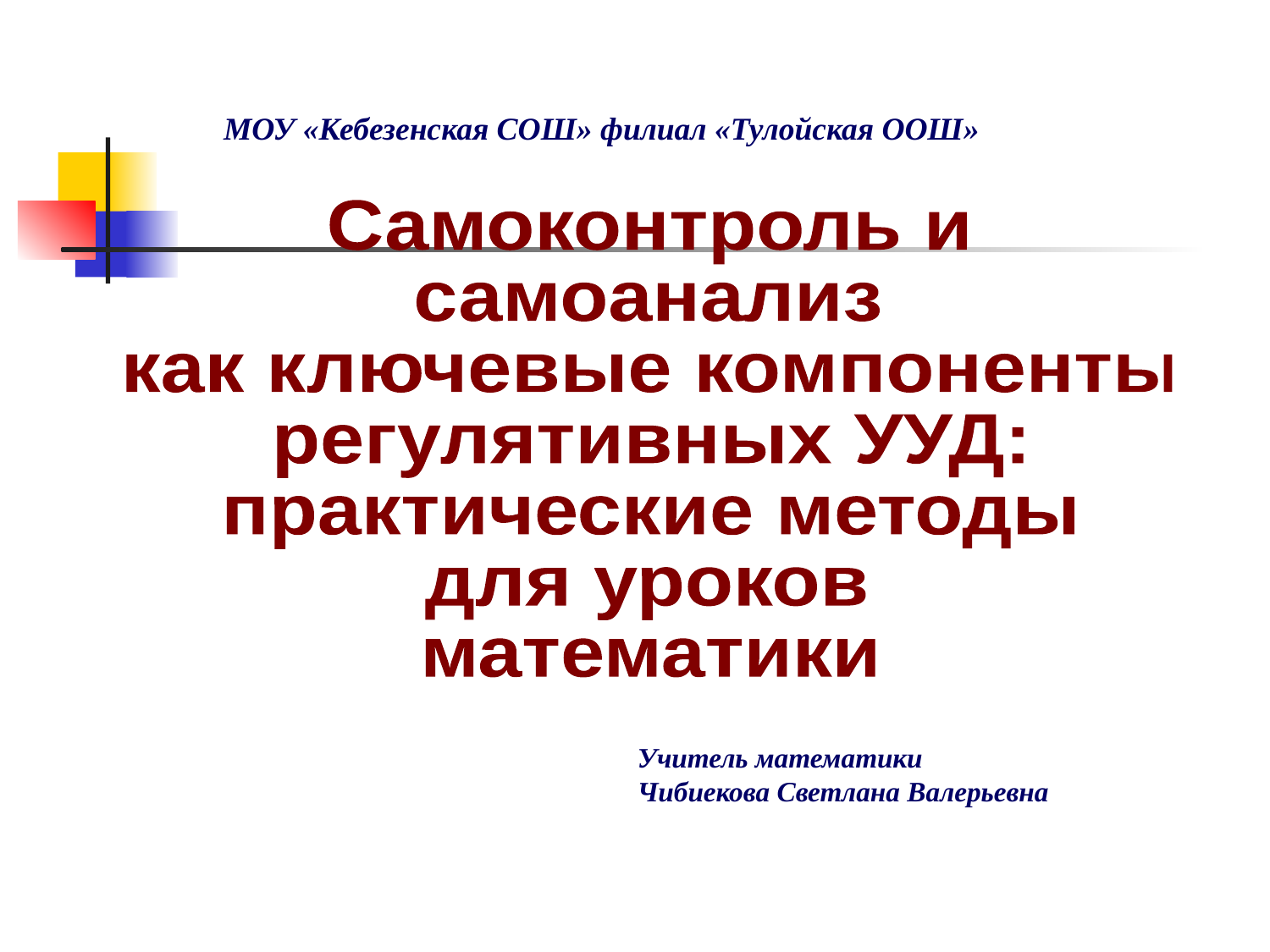

МОУ «Кебезенская СОШ» филиал «Тулойская ООШ»

Самоконтроль и
самоанализ
как ключевые компоненты
регулятивных УУД:
практические методы
для уроков
математики
Учитель математики
Чибиекова Светлана Валерьевна